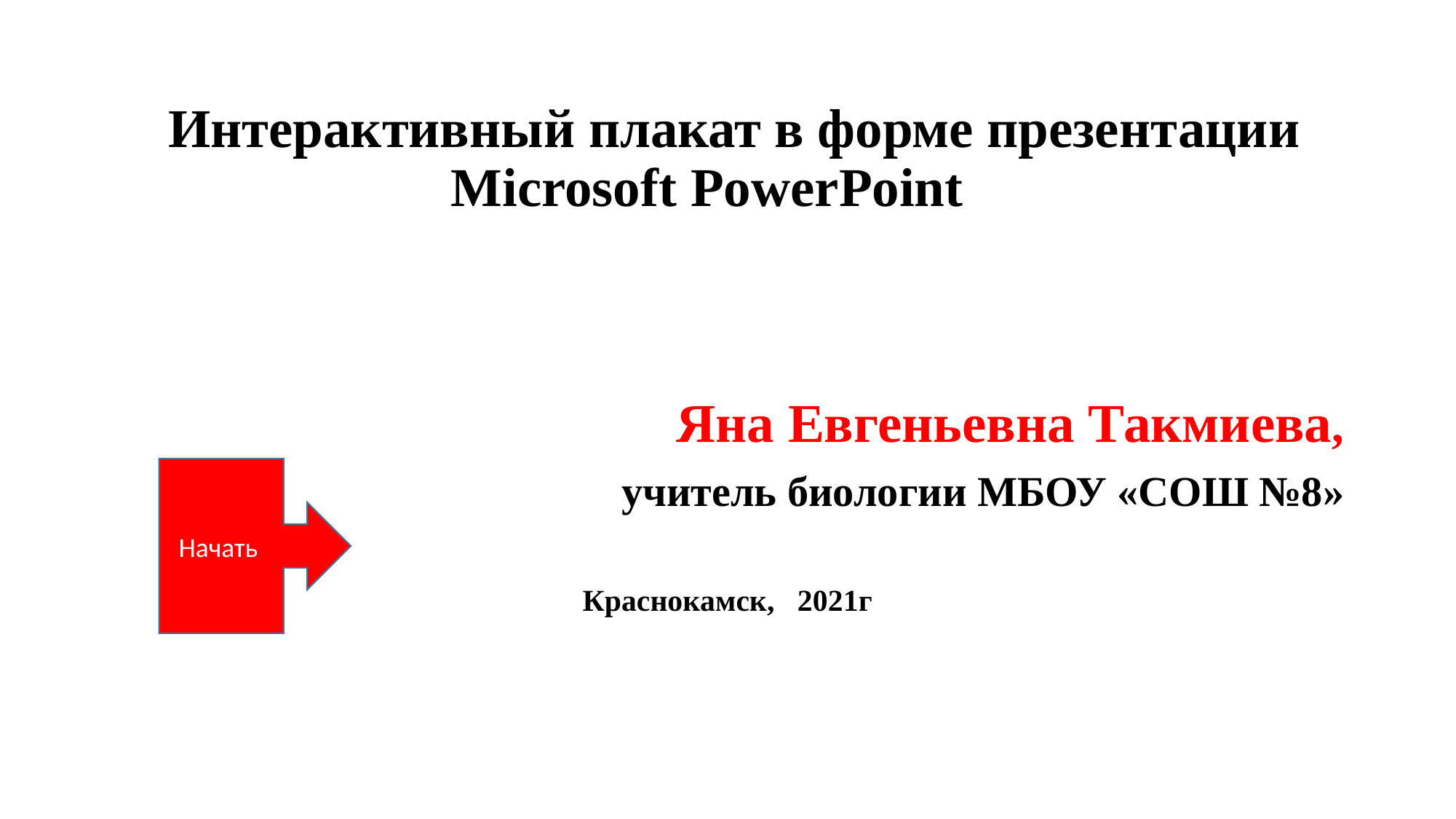

# Интерактивный плакат в форме презентации  Microsoft PowerPoint

Яна Евгеньевна Такмиева,
учитель биологии МБОУ «СОШ №8»

Краснокамск,   2021г
Начать